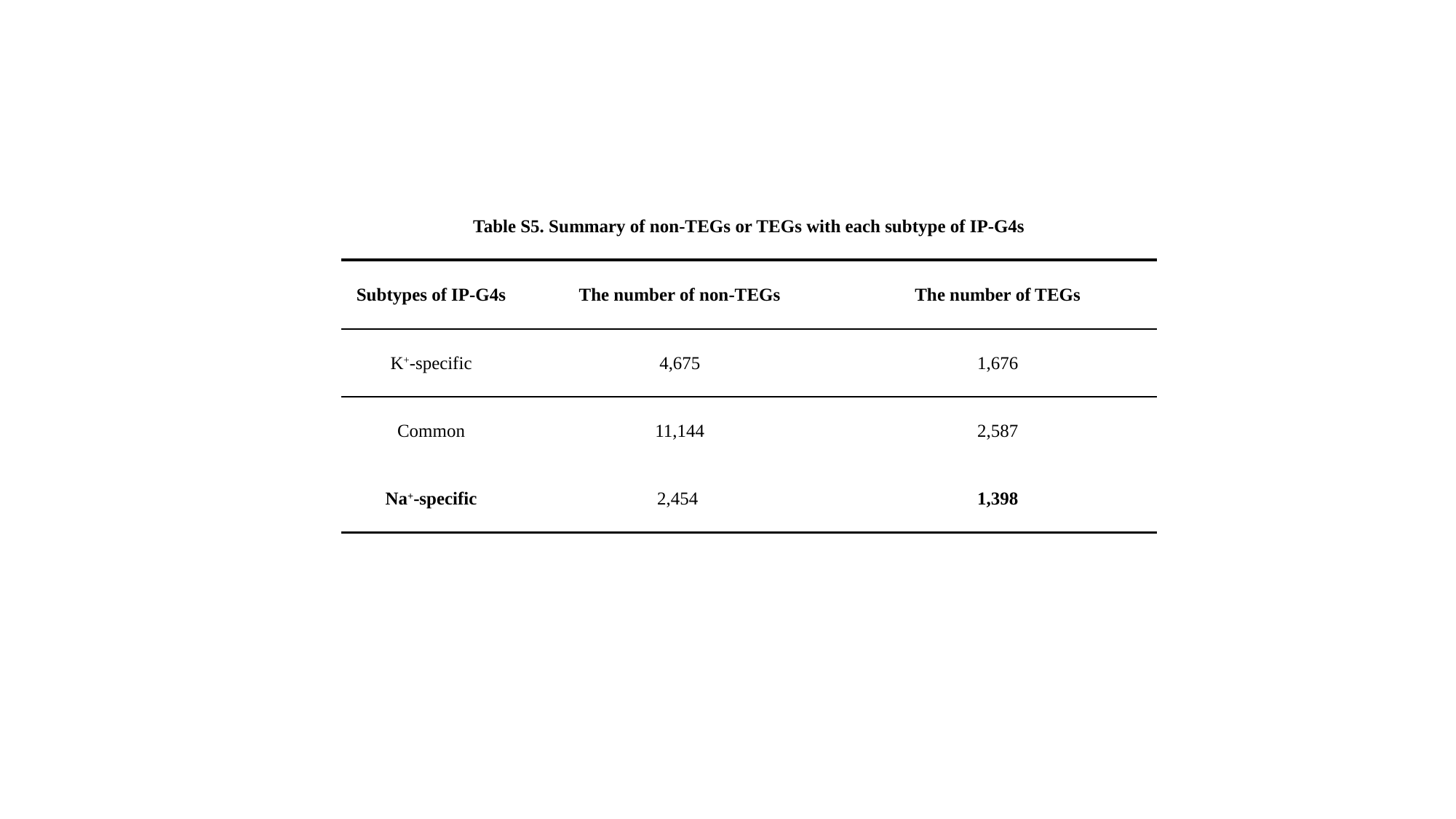

Table S5. Summary of non-TEGs or TEGs with each subtype of IP-G4s
| Subtypes of IP-G4s | The number of non-TEGs | The number of TEGs |
| --- | --- | --- |
| K+-specific | 4,675 | 1,676 |
| Common | 11,144 | 2,587 |
| Na+-specific | 2,454 | 1,398 |